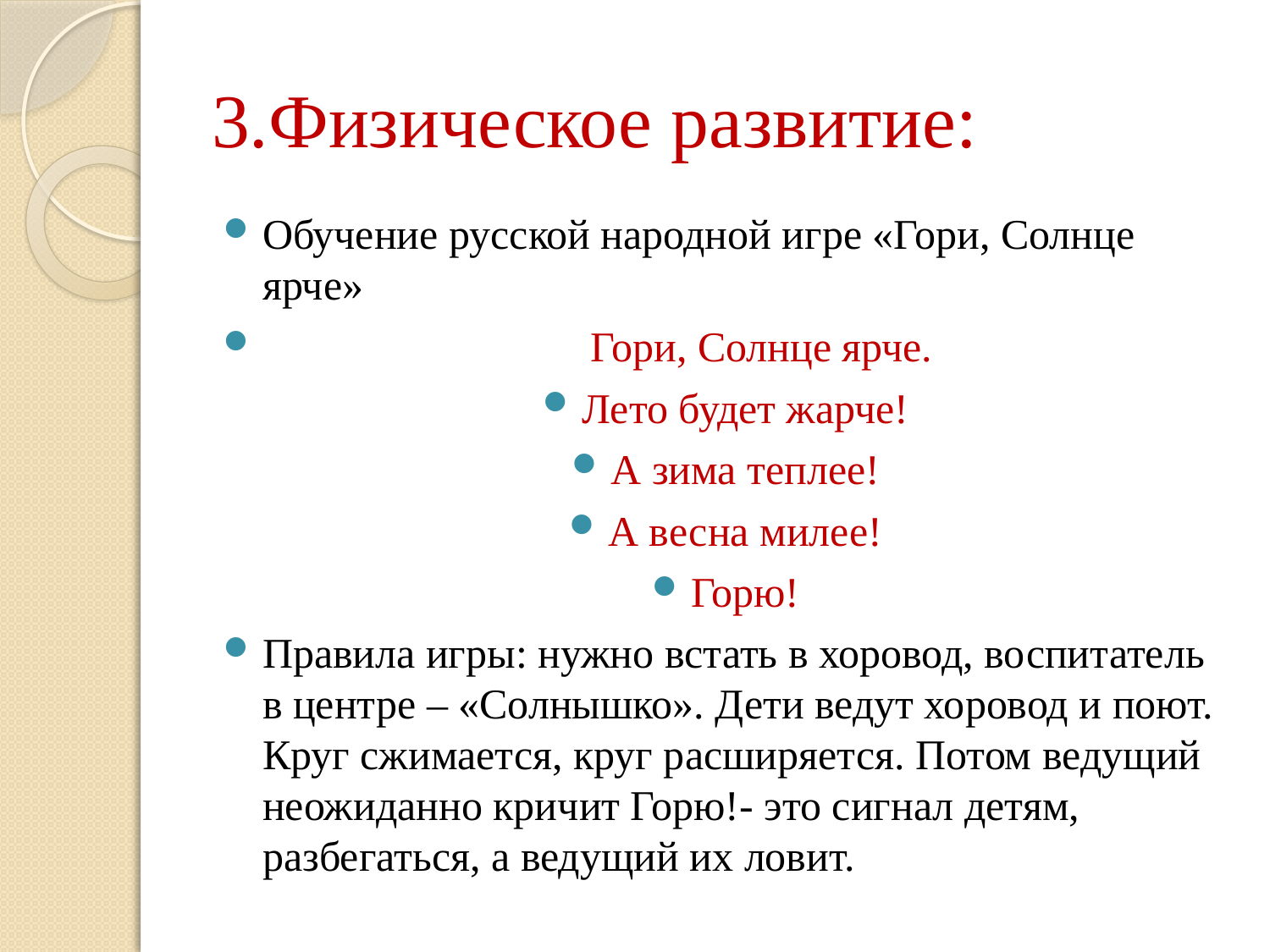

# 3.Физическое развитие:
Обучение русской народной игре «Гори, Солнце ярче»
                               Гори, Солнце ярче.
Лето будет жарче!
А зима теплее!
А весна милее!
Горю!
Правила игры: нужно встать в хоровод, воспитатель в центре – «Солнышко». Дети ведут хоровод и поют. Круг сжимается, круг расширяется. Потом ведущий неожиданно кричит Горю!- это сигнал детям, разбегаться, а ведущий их ловит.